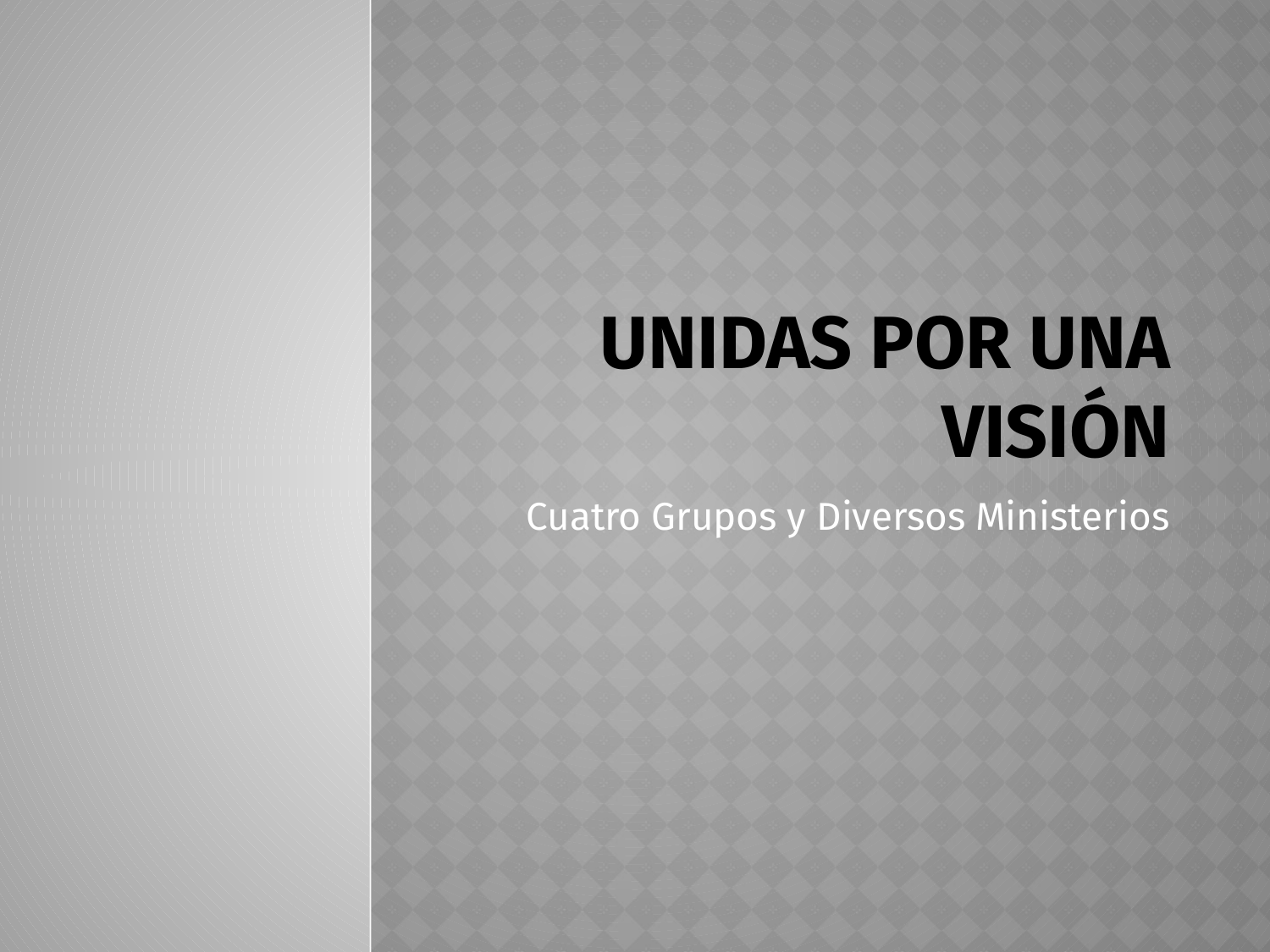

# Unidas por Una Visión
Cuatro Grupos y Diversos Ministerios